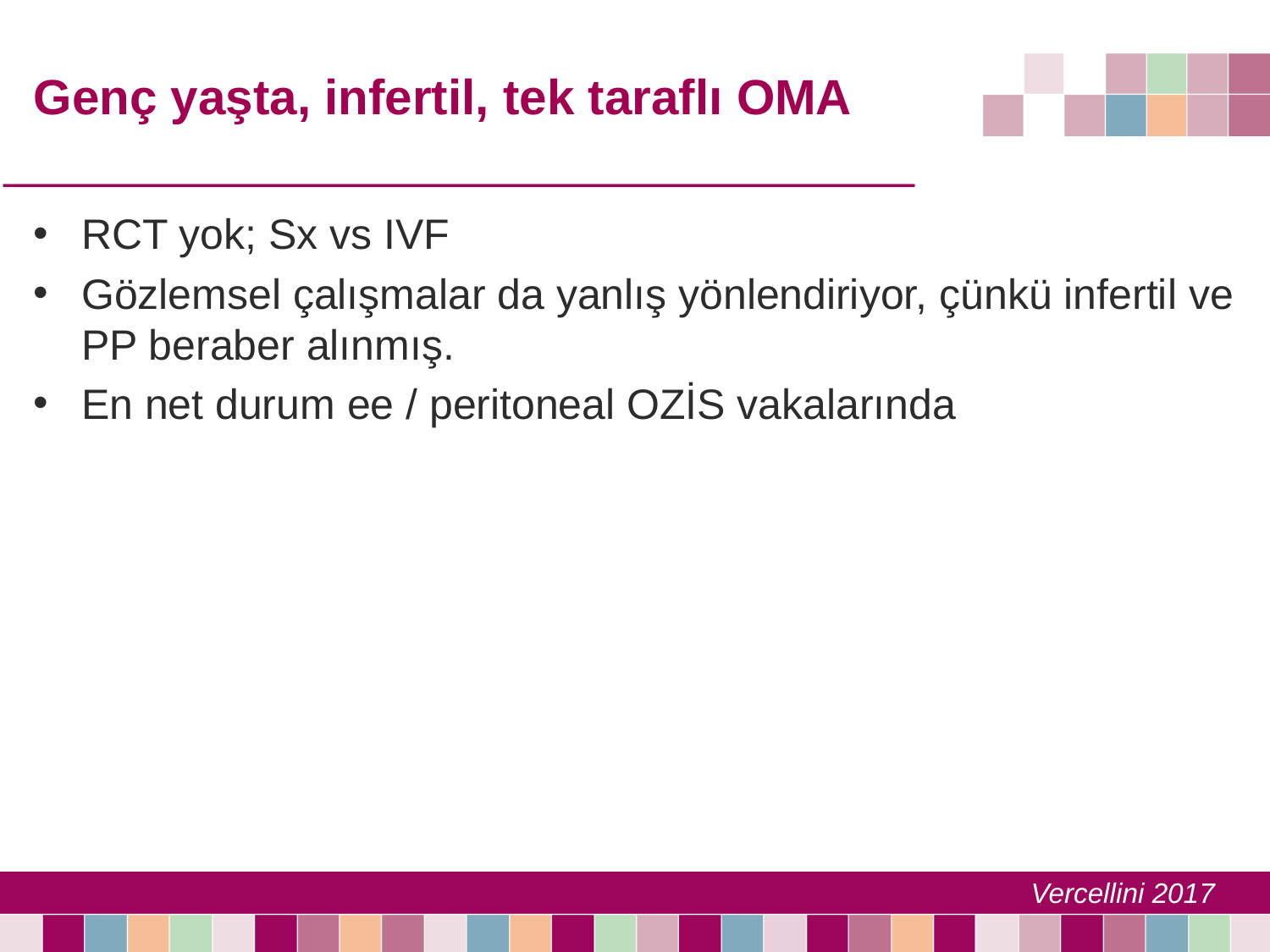

# Genç yaşta, infertil, tek taraflı OMA
RCT yok; Sx vs IVF
Gözlemsel çalışmalar da yanlış yönlendiriyor, çünkü infertil ve PP beraber alınmış.
En net durum ee / peritoneal OZİS vakalarında
Vercellini 2017